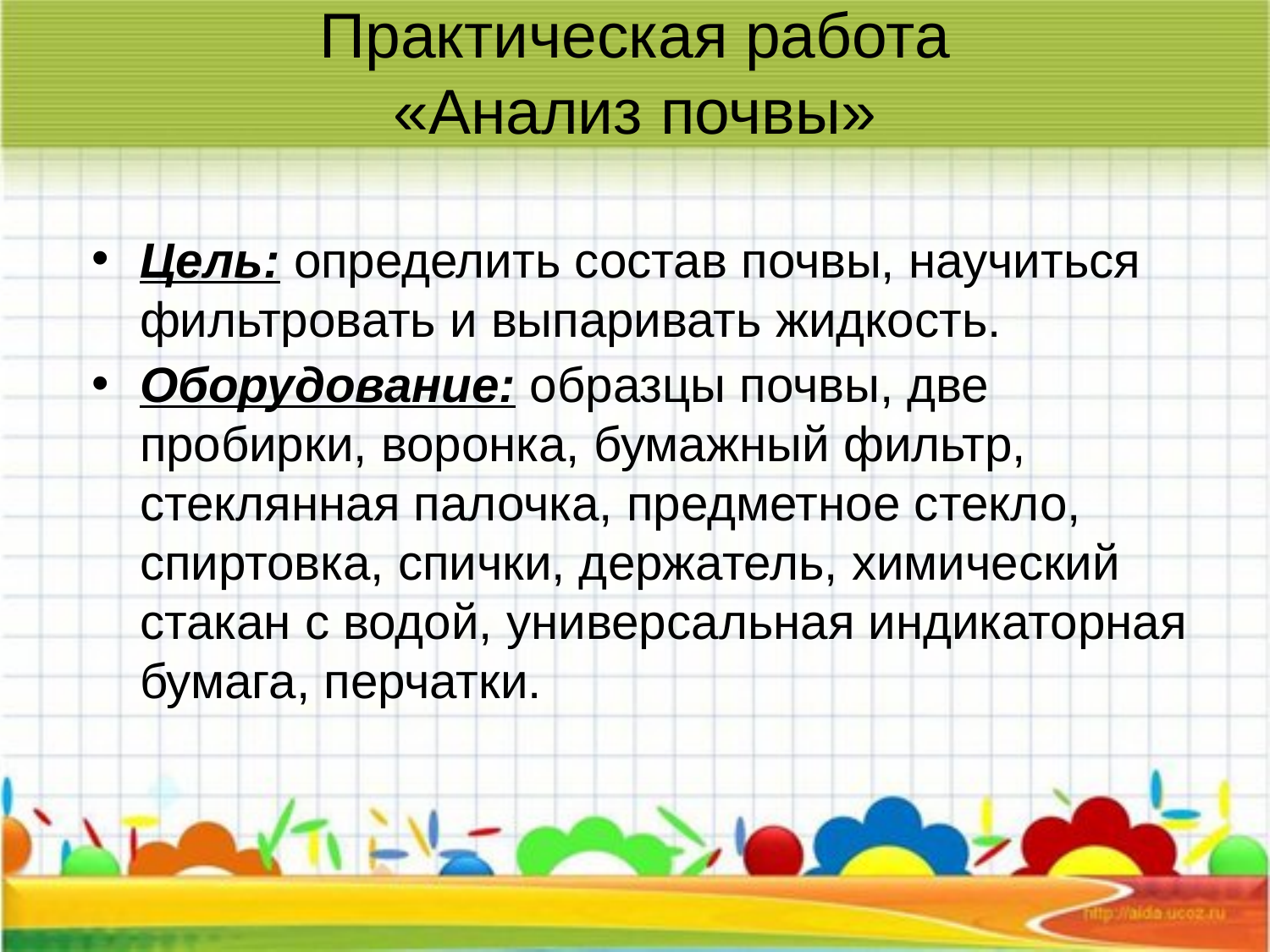

# Практическая работа «Анализ почвы»
Цель: определить состав почвы, научиться фильтровать и выпаривать жидкость.
Оборудование: образцы почвы, две пробирки, воронка, бумажный фильтр, стеклянная палочка, предметное стекло, спиртовка, спички, держатель, химический стакан с водой, универсальная индикаторная бумага, перчатки.